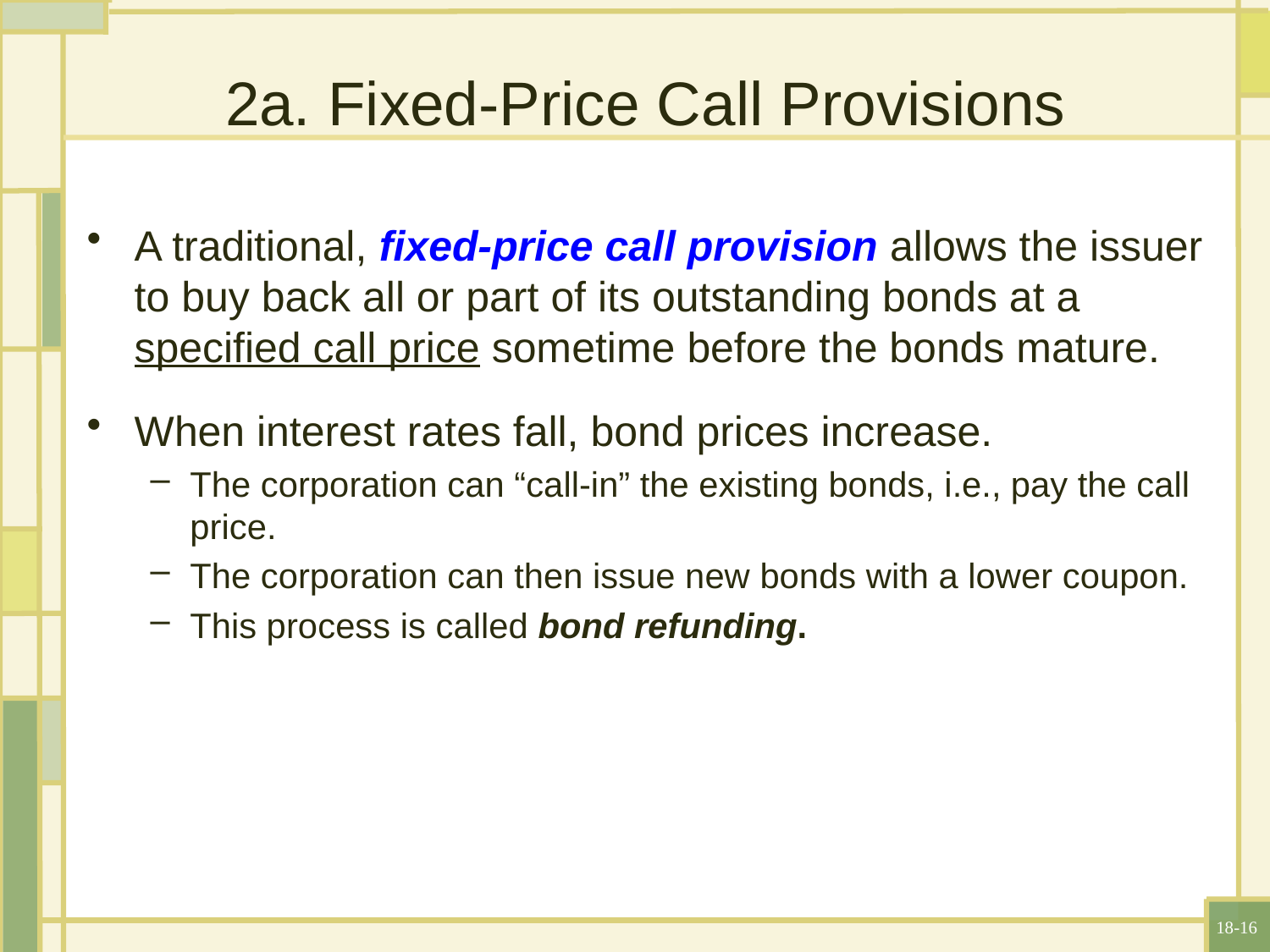

A traditional, fixed-price call provision allows the issuer to buy back all or part of its outstanding bonds at a specified call price sometime before the bonds mature.

When interest rates fall, bond prices increase.
The corporation can “call-in” the existing bonds, i.e., pay the call price.
The corporation can then issue new bonds with a lower coupon.
This process is called bond refunding.

2a. Fixed-Price Call Provisions